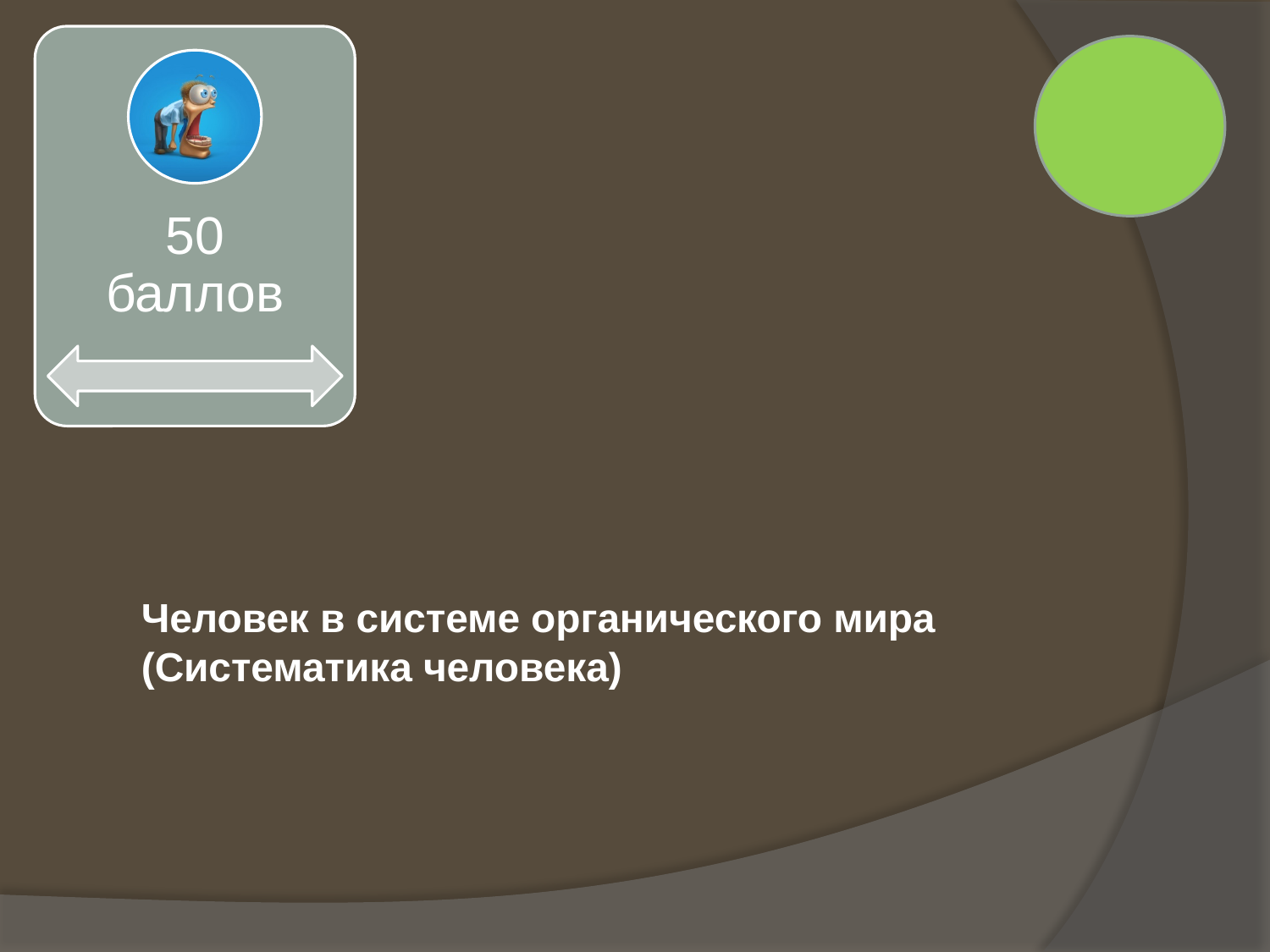

50 баллов

# Человек в системе органического мира (Систематика человека)